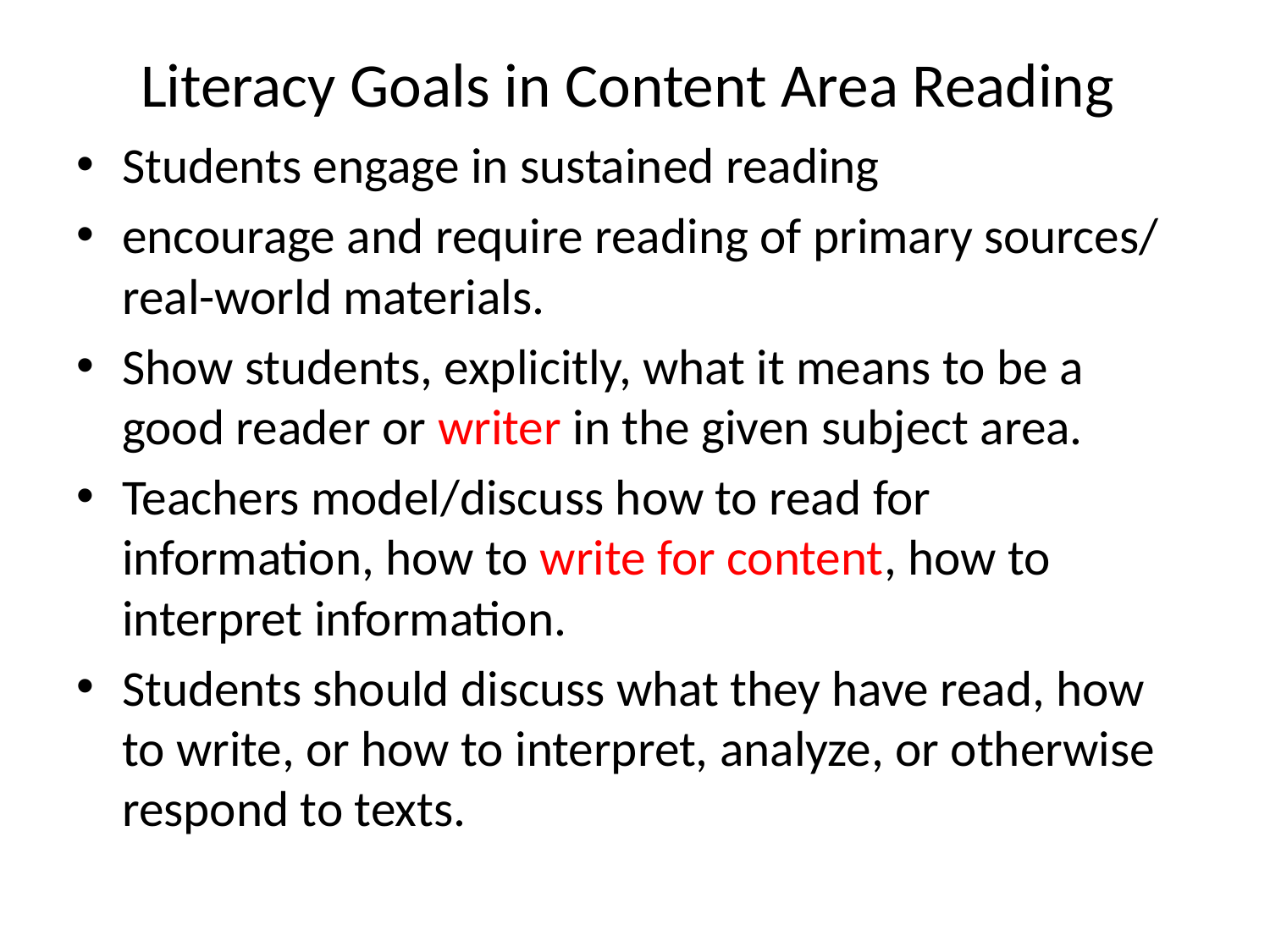

# Literacy Goals in Content Area Reading
Students engage in sustained reading
encourage and require reading of primary sources/ real-world materials.
Show students, explicitly, what it means to be a good reader or writer in the given subject area.
Teachers model/discuss how to read for information, how to write for content, how to interpret information.
Students should discuss what they have read, how to write, or how to interpret, analyze, or otherwise respond to texts.